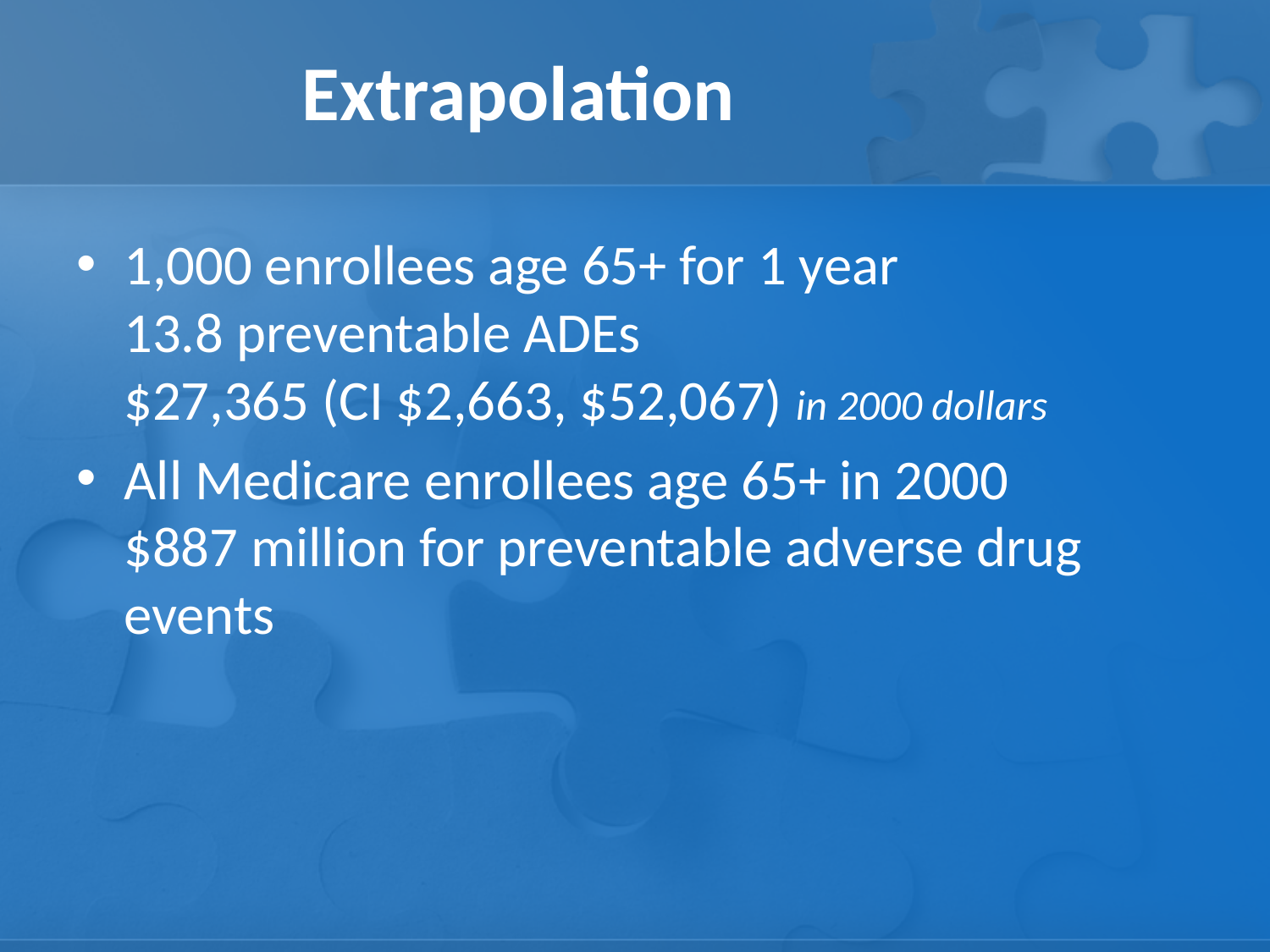

# Extrapolation
1,000 enrollees age 65+ for 1 year
13.8 preventable ADEs
$27,365 (CI $2,663, $52,067) in 2000 dollars
All Medicare enrollees age 65+ in 2000
$887 million for preventable adverse drug events